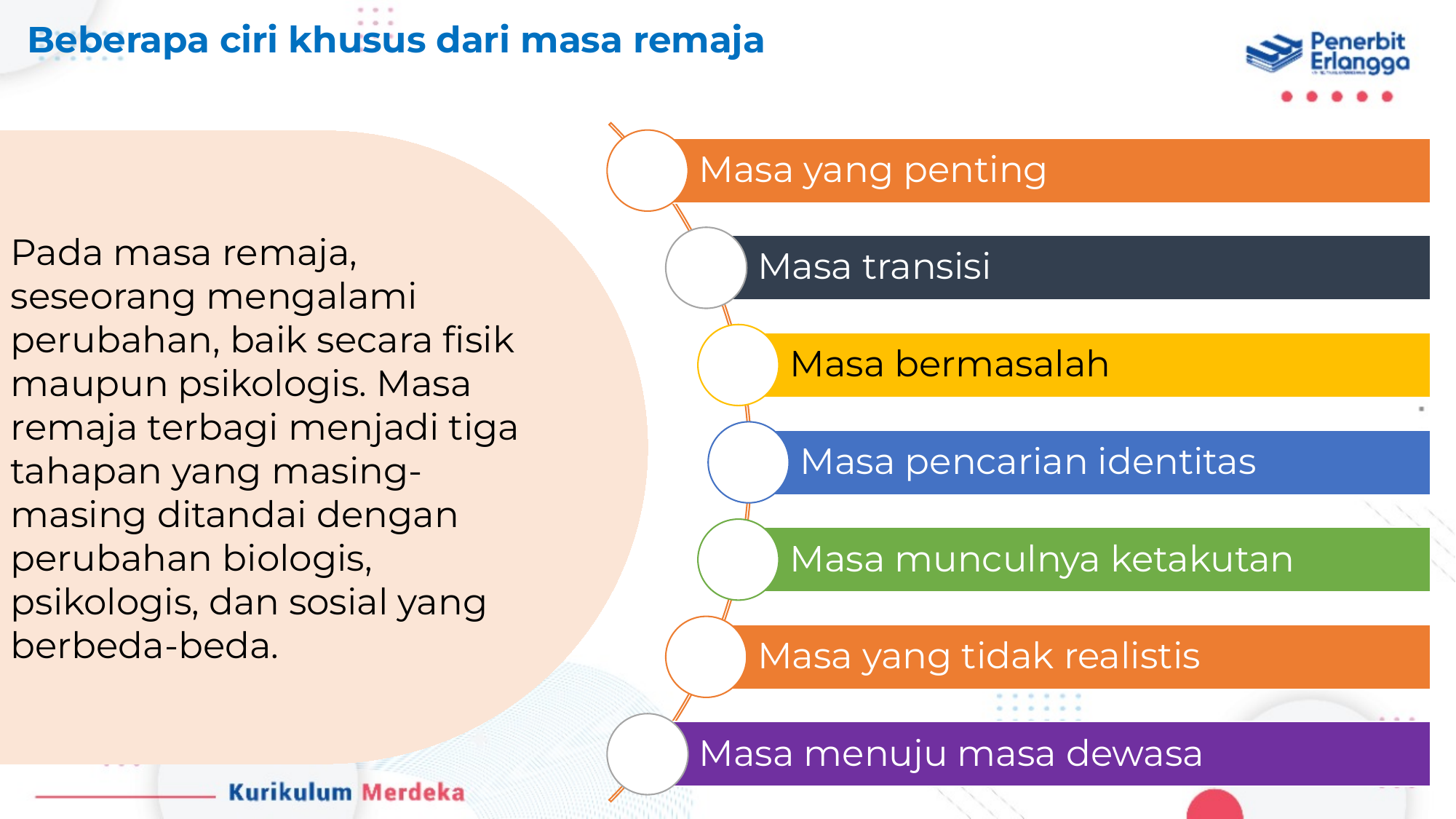

Beberapa ciri khusus dari masa remaja
Masa yang penting
Masa transisi
Masa bermasalah
Masa pencarian identitas
Masa munculnya ketakutan
Masa yang tidak realistis
Masa menuju masa dewasa
Pada masa remaja, seseorang mengalami perubahan, baik secara fisik maupun psikologis. Masa remaja terbagi menjadi tiga tahapan yang masing-masing ditandai dengan perubahan biologis, psikologis, dan sosial yang berbeda-beda.